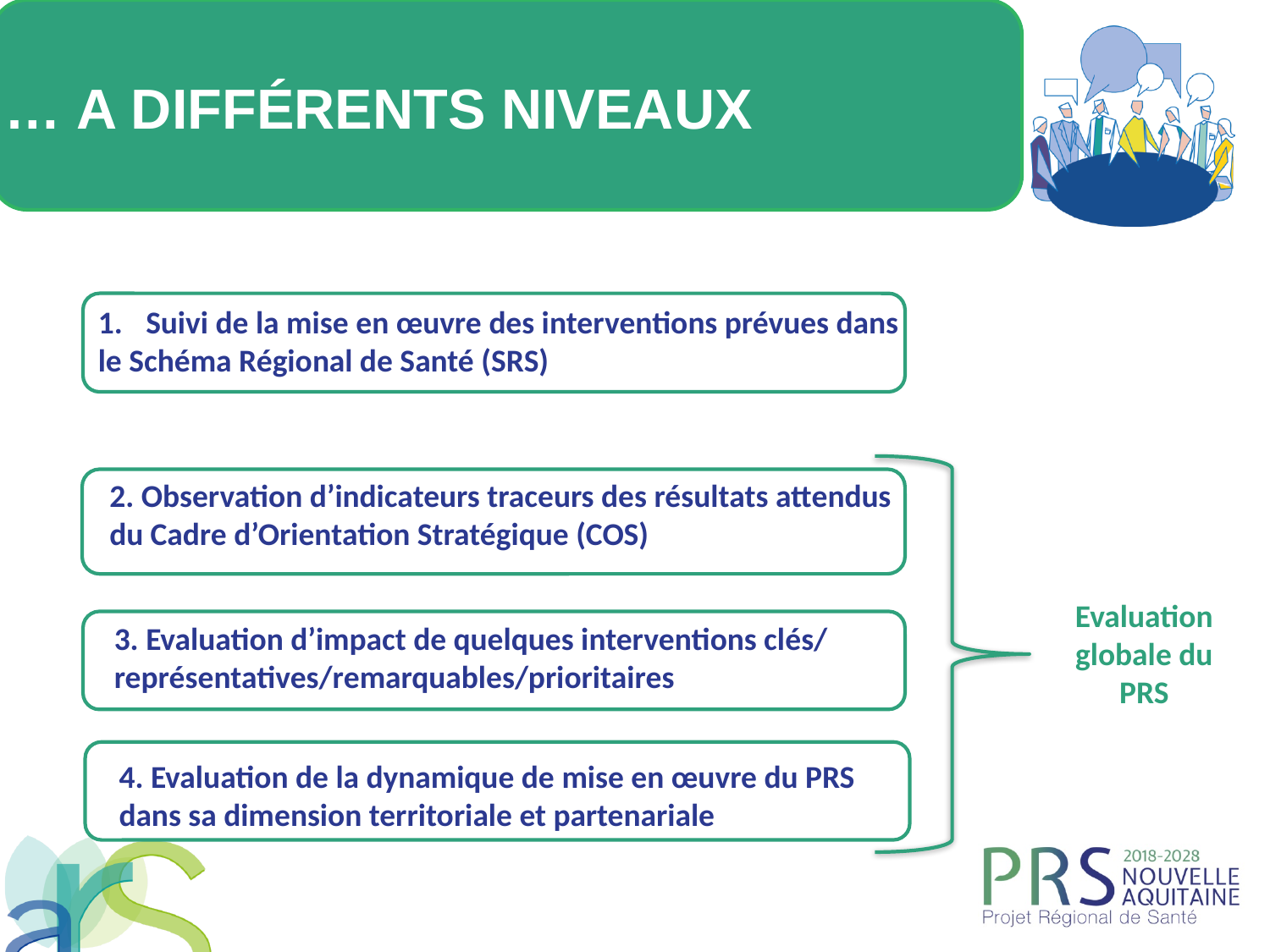

… a différents niveaux

Suivi de la mise en œuvre des interventions prévues dans
le Schéma Régional de Santé (SRS)

2. Observation d’indicateurs traceurs des résultats attendus du Cadre d’Orientation Stratégique (COS)

Evaluation globale du PRS

3. Evaluation d’impact de quelques interventions clés/ représentatives/remarquables/prioritaires

4. Evaluation de la dynamique de mise en œuvre du PRS dans sa dimension territoriale et partenariale